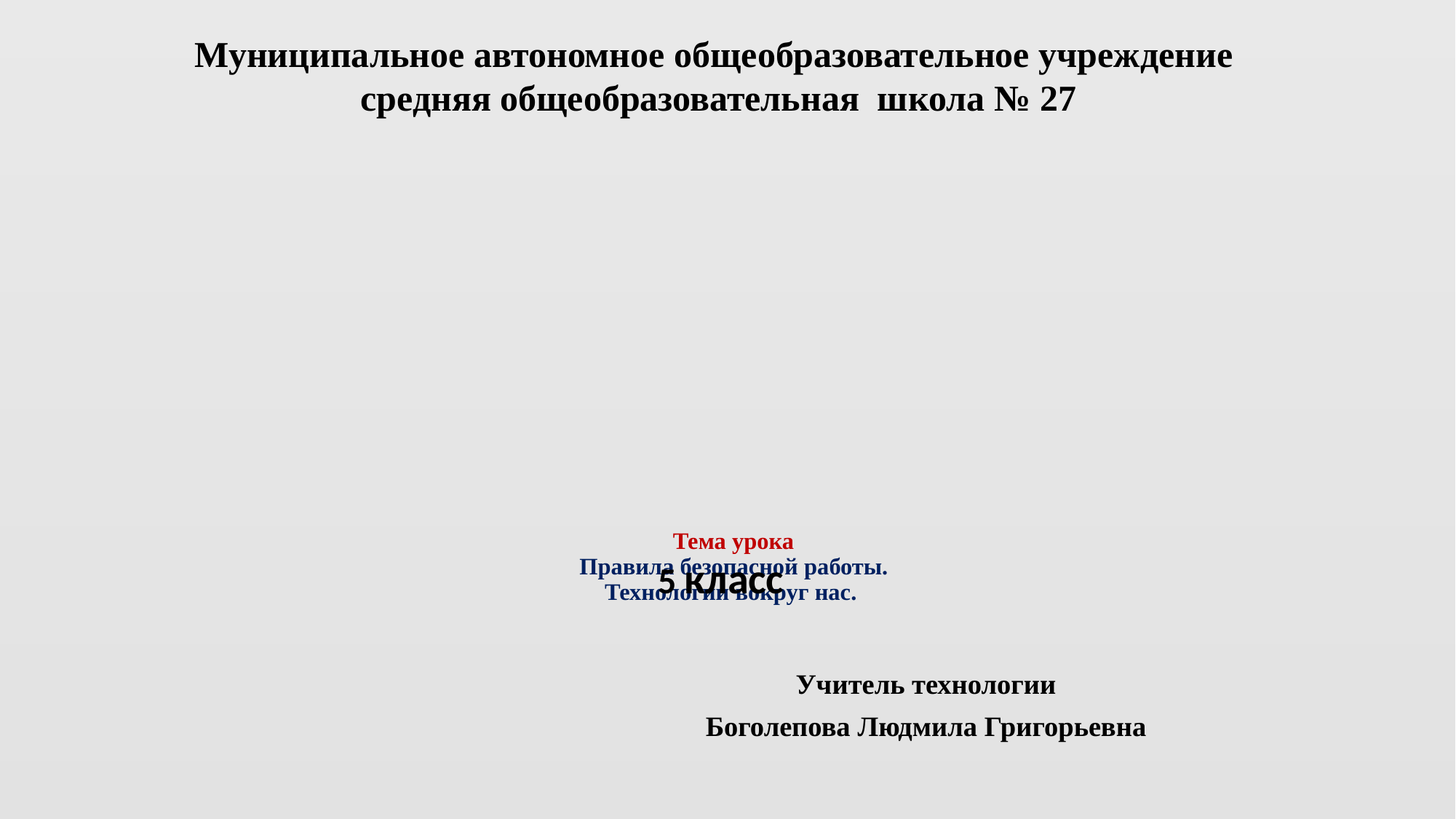

Муниципальное автономное общеобразовательное учреждение
 средняя общеобразовательная  школа № 27
# Тема урока Правила безопасной работы. Технологии вокруг нас.
5 класс
Учитель технологии
Боголепова Людмила Григорьевна